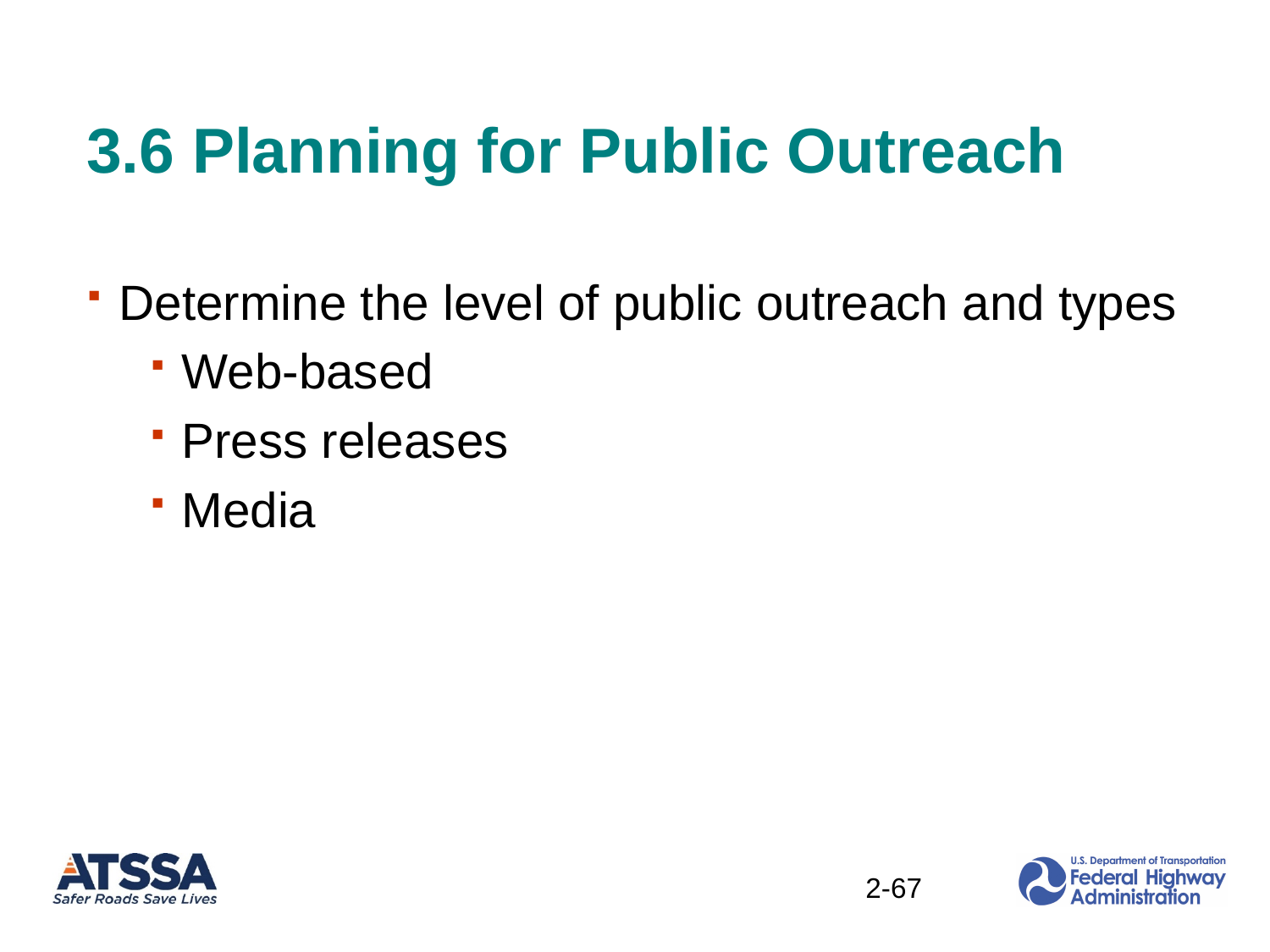

# 3.6 Planning for Public Outreach
Determine the level of public outreach and types
Web-based
Press releases
Media